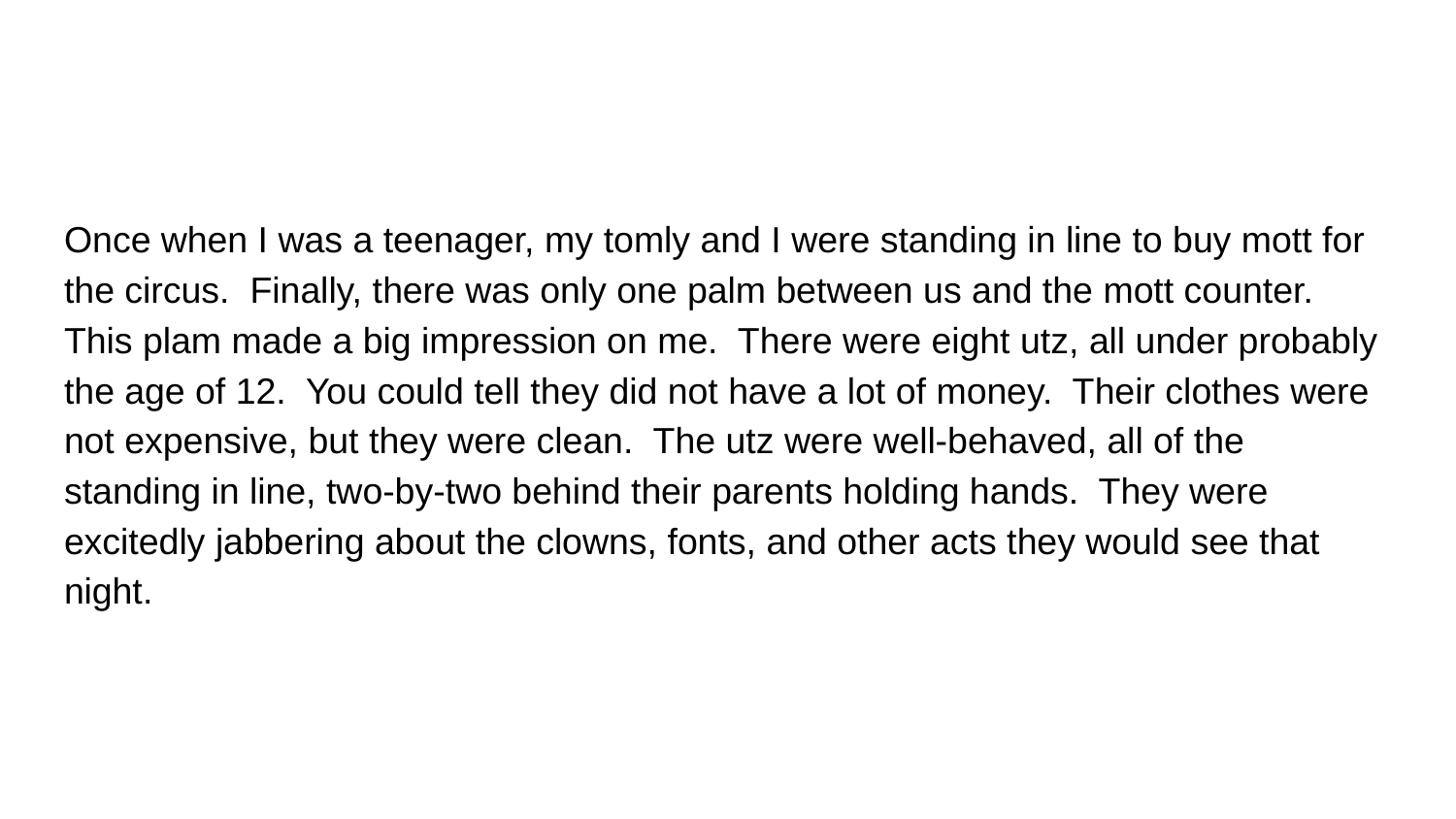

#
Once when I was a teenager, my tomly and I were standing in line to buy mott for the circus.  Finally, there was only one palm between us and the mott counter.  This plam made a big impression on me.  There were eight utz, all under probably the age of 12.  You could tell they did not have a lot of money.  Their clothes were not expensive, but they were clean.  The utz were well-behaved, all of the standing in line, two-by-two behind their parents holding hands.  They were excitedly jabbering about the clowns, fonts, and other acts they would see that night.